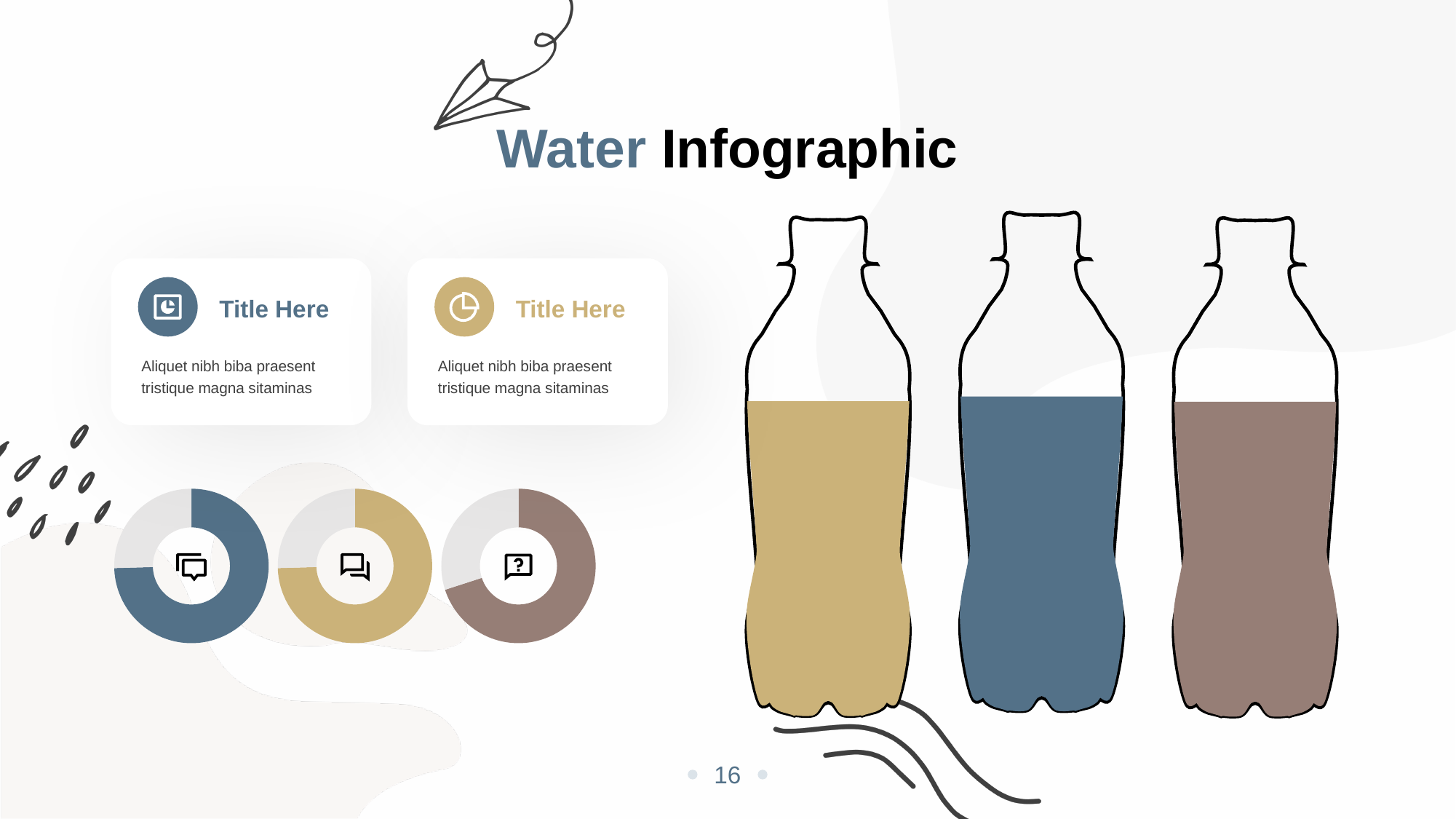

Water Infographic

Title Here
Title Here

Aliquet nibh biba praesent tristique magna sitaminas
Aliquet nibh biba praesent tristique magna sitaminas

### Chart

| Category | Sales |
|---|---|
| 1st Qtr | 8.2 |
| 2nd Qtr | 2.8 |

### Chart

| Category | Sales |
|---|---|
| 1st Qtr | 8.2 |
| 2nd Qtr | 2.8 |

### Chart

| Category | Sales |
|---|---|
| 1st Qtr | 7.0 |
| 2nd Qtr | 3.0 |